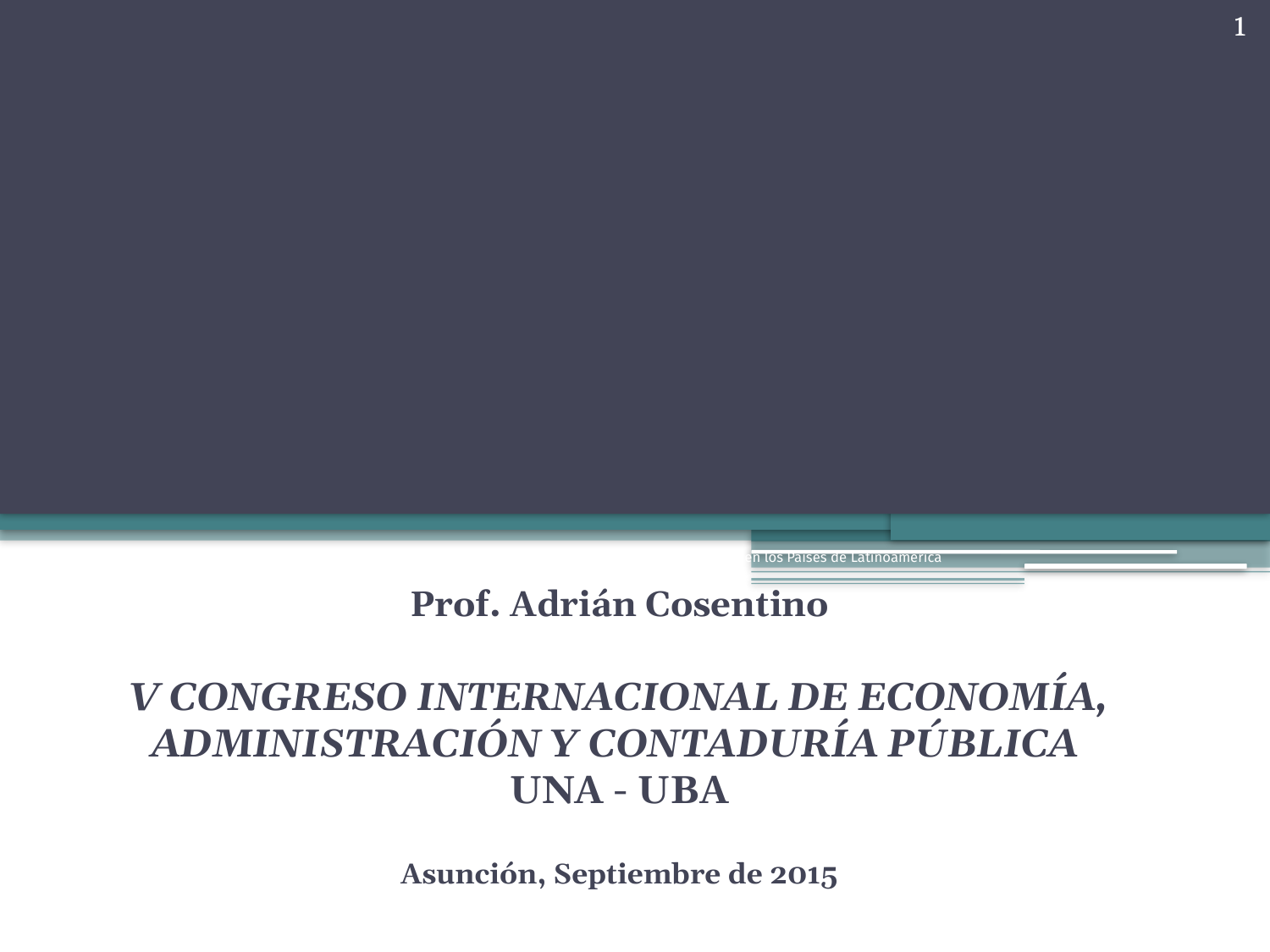

1
# Globalización Financiera y el Financiamiento del Desarrollo en los Países de Latinoamérica Perspectivas y desafíos
Prof. Adrián Cosentino
V CONGRESO INTERNACIONAL DE ECONOMÍA, ADMINISTRACIÓN Y CONTADURÍA PÚBLICA
UNA - UBA

Asunción, Septiembre de 2015